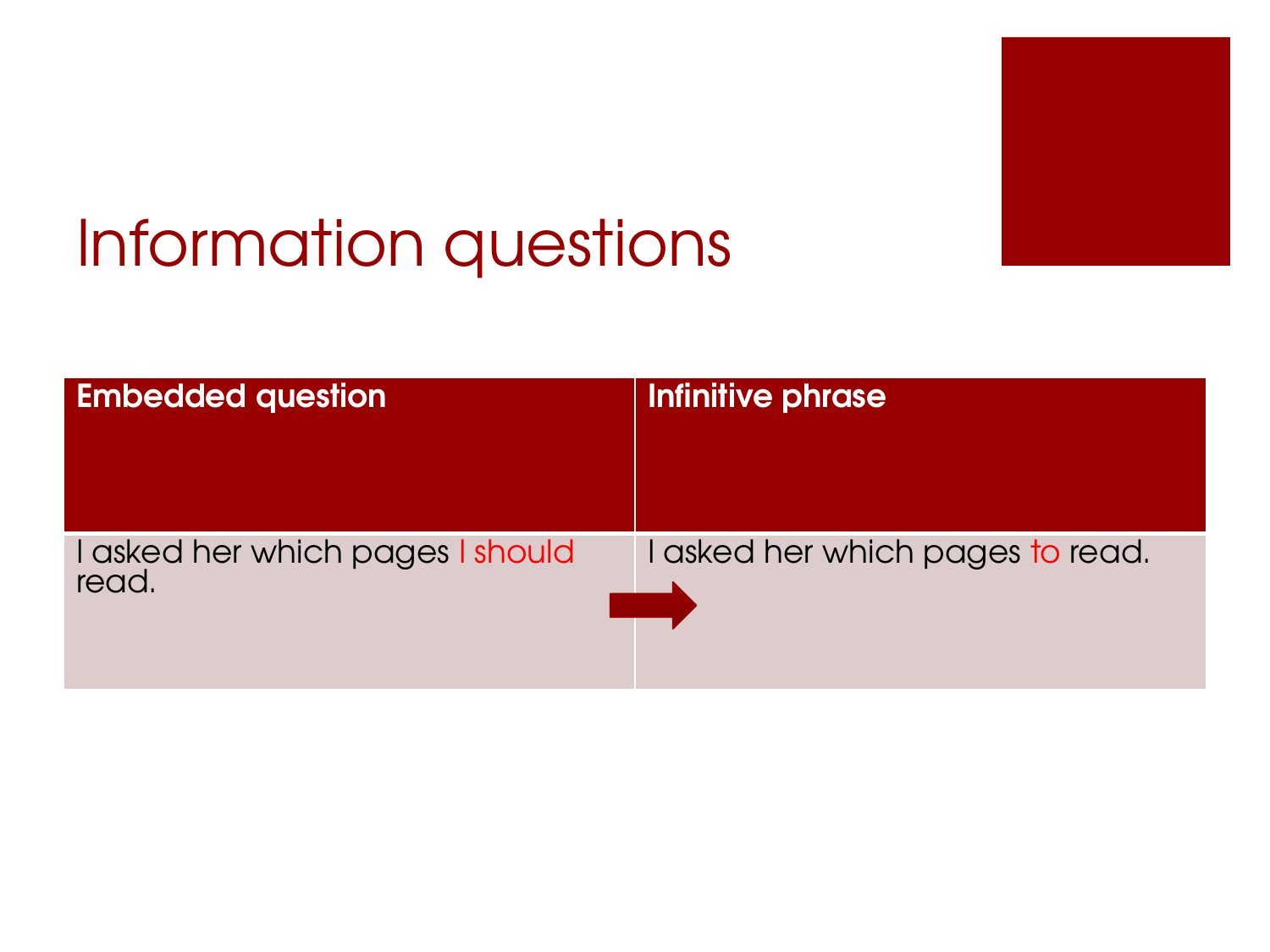

# Information questions
| Embedded question | Infinitive phrase |
| --- | --- |
| I asked her which pages I should read. | I asked her which pages to read. |